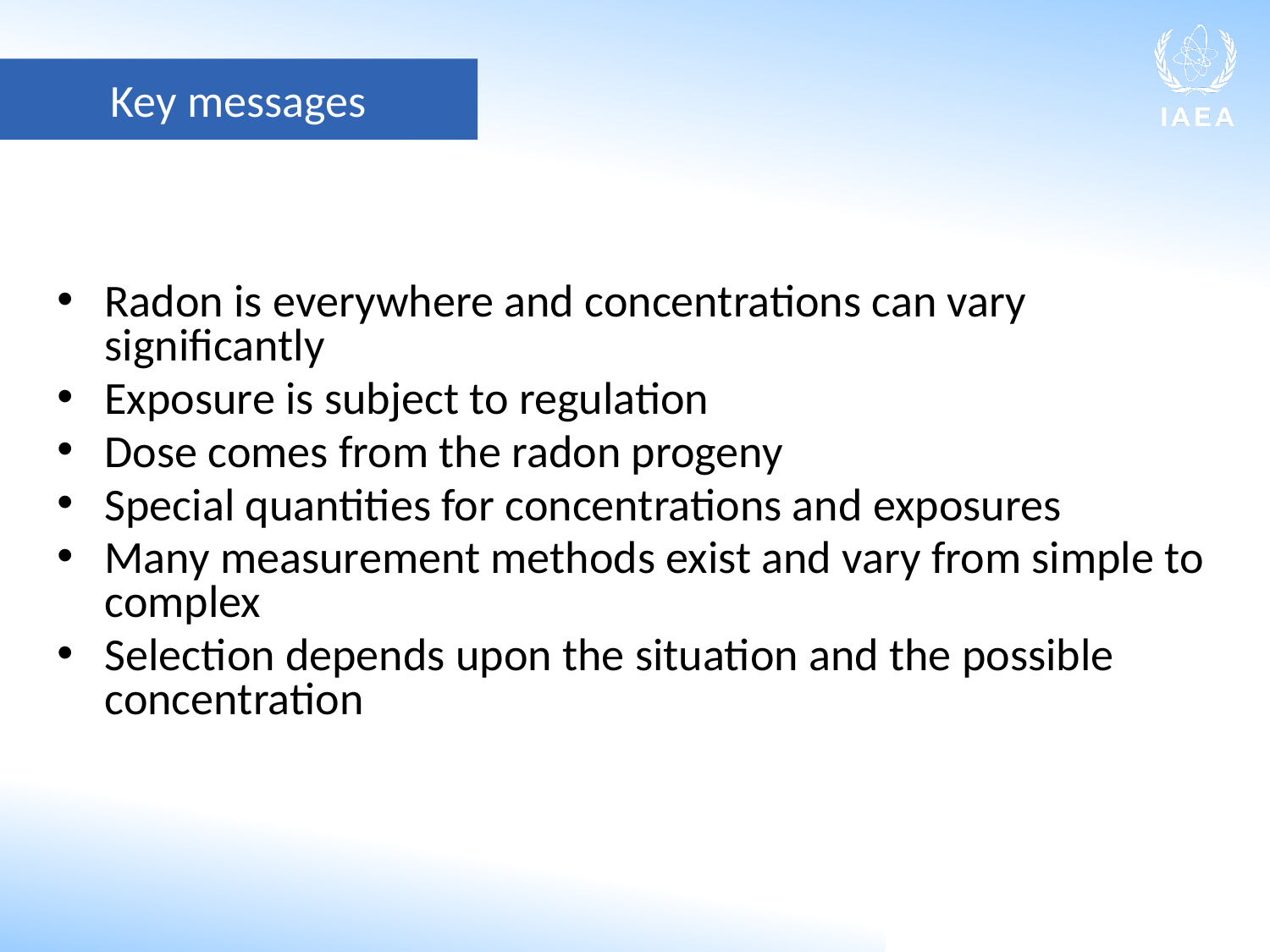

Key messages
Radon is everywhere and concentrations can vary significantly
Exposure is subject to regulation
Dose comes from the radon progeny
Special quantities for concentrations and exposures
Many measurement methods exist and vary from simple to complex
Selection depends upon the situation and the possible  concentration